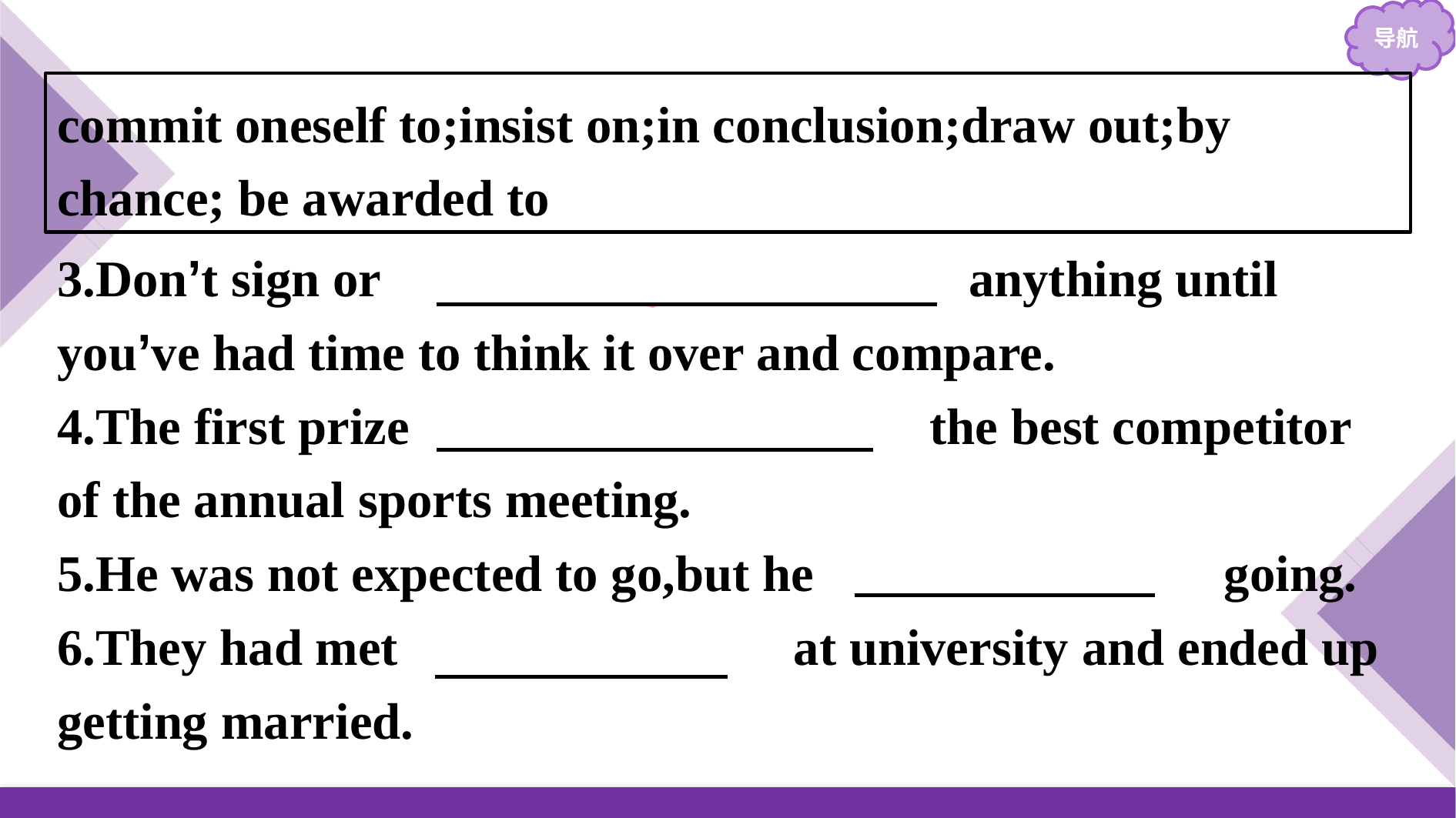

commit oneself to;insist on;in conclusion;draw out;by chance; be awarded to
3.Don’t sign or 　commit yourself to　 anything until you’ve had time to think it over and compare.
4.The first prize 　was awarded to　 the best competitor of the annual sports meeting.
5.He was not expected to go,but he 　insisted on　 going.
6.They had met 　by chance　 at university and ended up getting married.